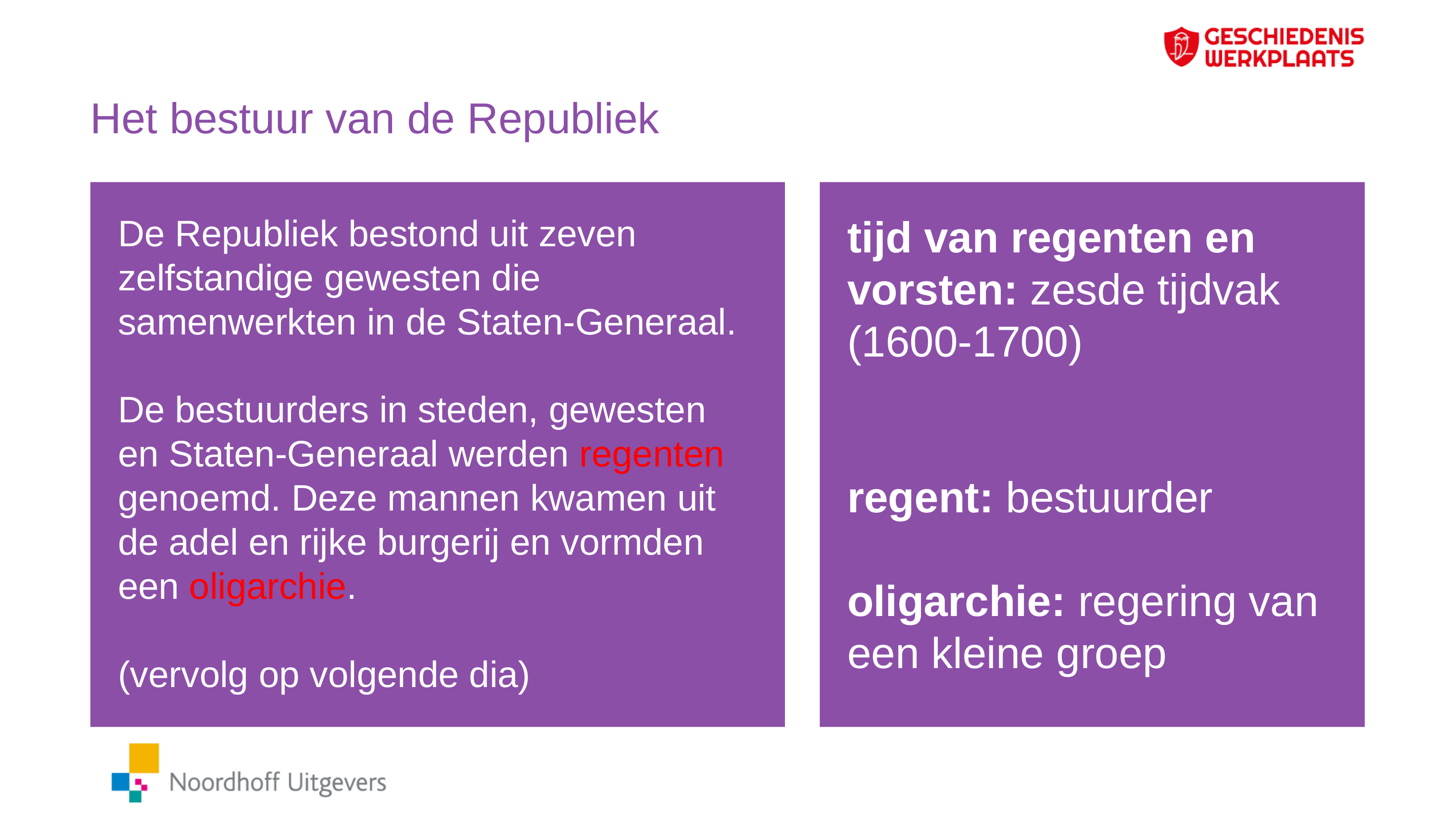

# Het bestuur van de Republiek
De Republiek bestond uit zeven zelfstandige gewesten die samenwerkten in de Staten-Generaal.

De bestuurders in steden, gewesten en Staten-Generaal werden regenten genoemd. Deze mannen kwamen uit de adel en rijke burgerij en vormden een oligarchie.

(vervolg op volgende dia)
tijd van regenten en vorsten: zesde tijdvak (1600-1700)

regent: bestuurder

oligarchie: regering van een kleine groep